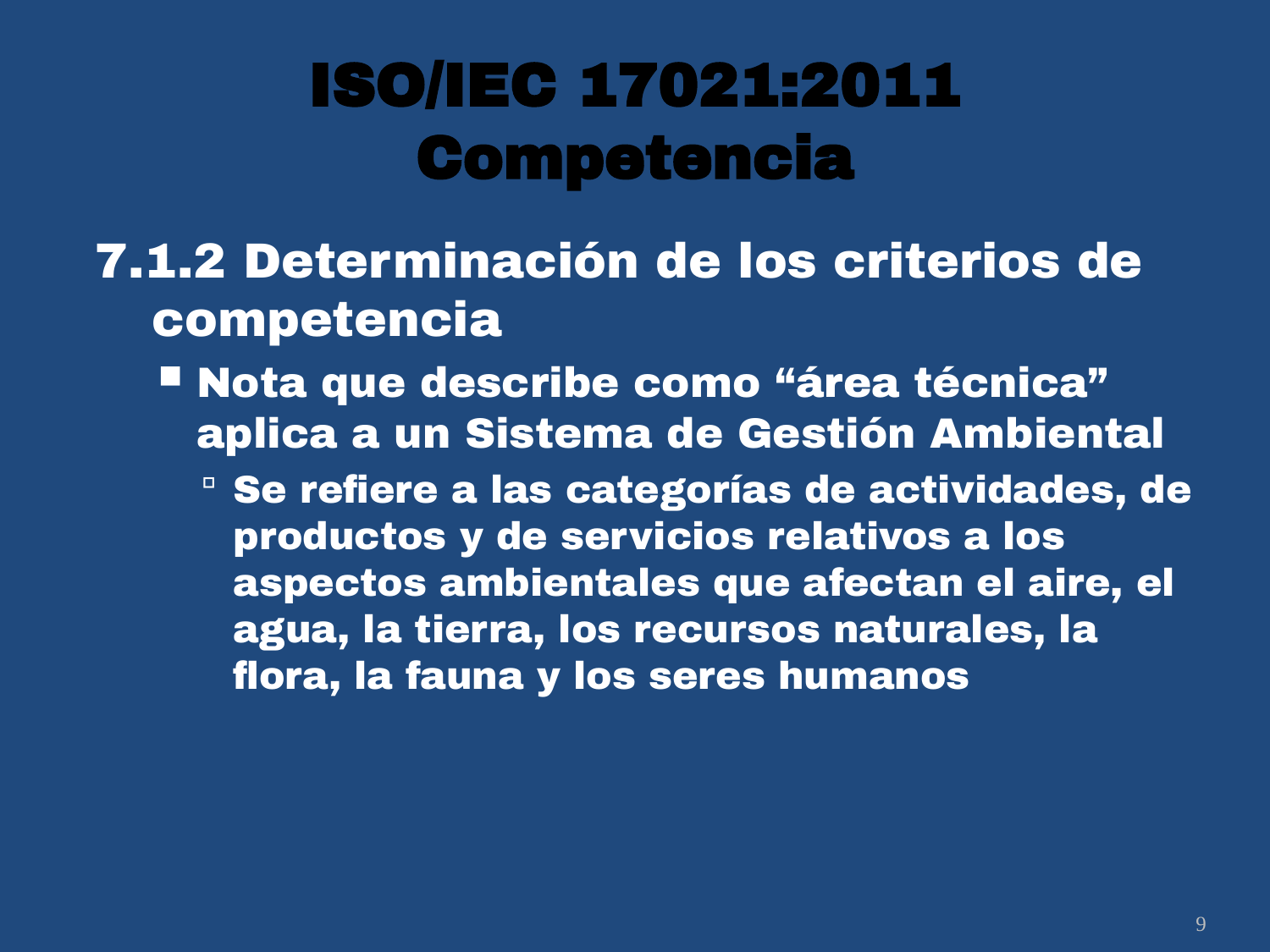

# ISO/IEC 17021:2011 Competencia
7.1.2 Determinación de los criterios de competencia
Nota que describe como “área técnica” aplica a un Sistema de Gestión Ambiental
Se refiere a las categorías de actividades, de productos y de servicios relativos a los aspectos ambientales que afectan el aire, el agua, la tierra, los recursos naturales, la flora, la fauna y los seres humanos
9